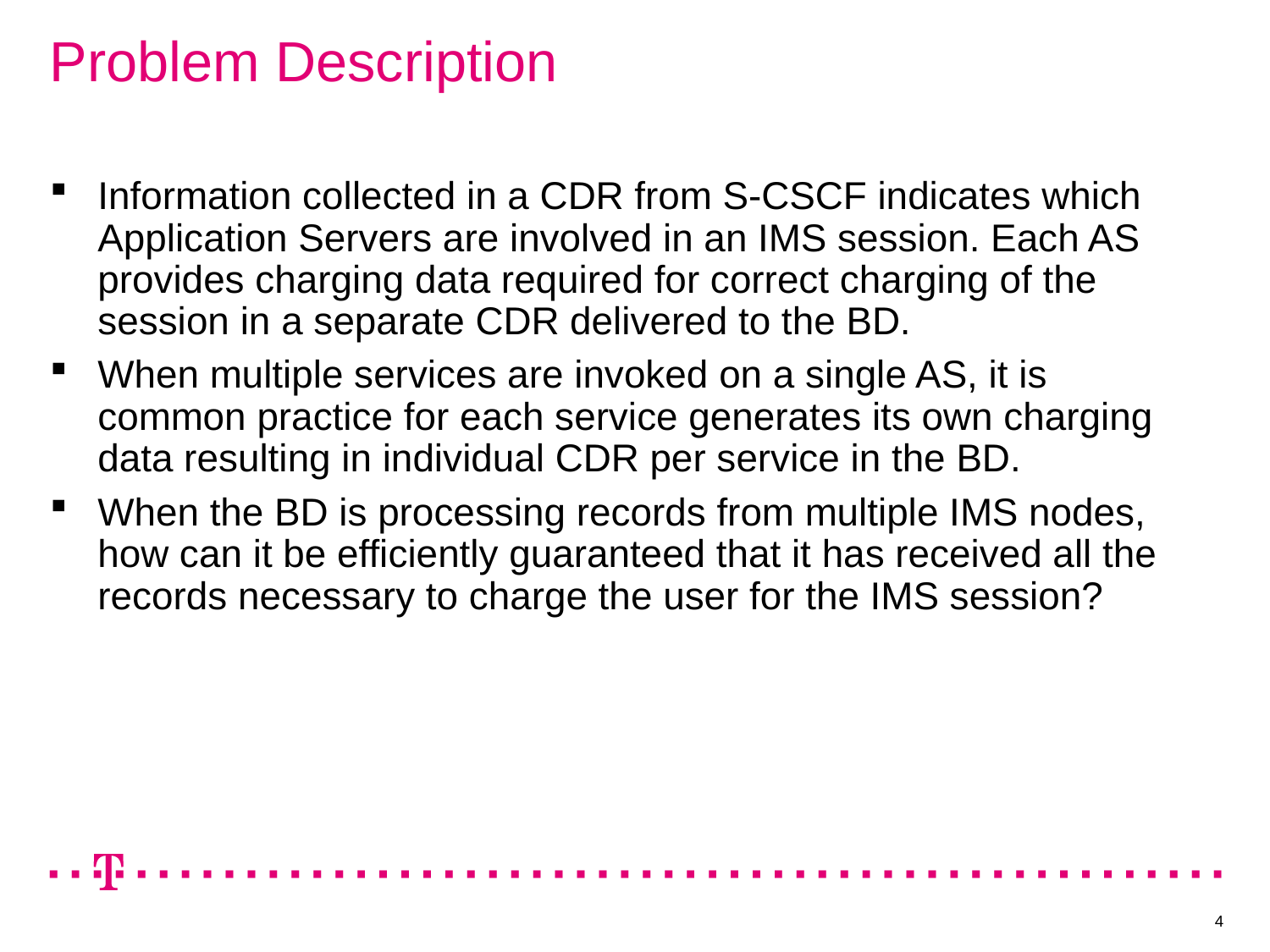

# Problem Description
Information collected in a CDR from S-CSCF indicates which Application Servers are involved in an IMS session. Each AS provides charging data required for correct charging of the session in a separate CDR delivered to the BD.
When multiple services are invoked on a single AS, it is common practice for each service generates its own charging data resulting in individual CDR per service in the BD.
When the BD is processing records from multiple IMS nodes, how can it be efficiently guaranteed that it has received all the records necessary to charge the user for the IMS session?

4